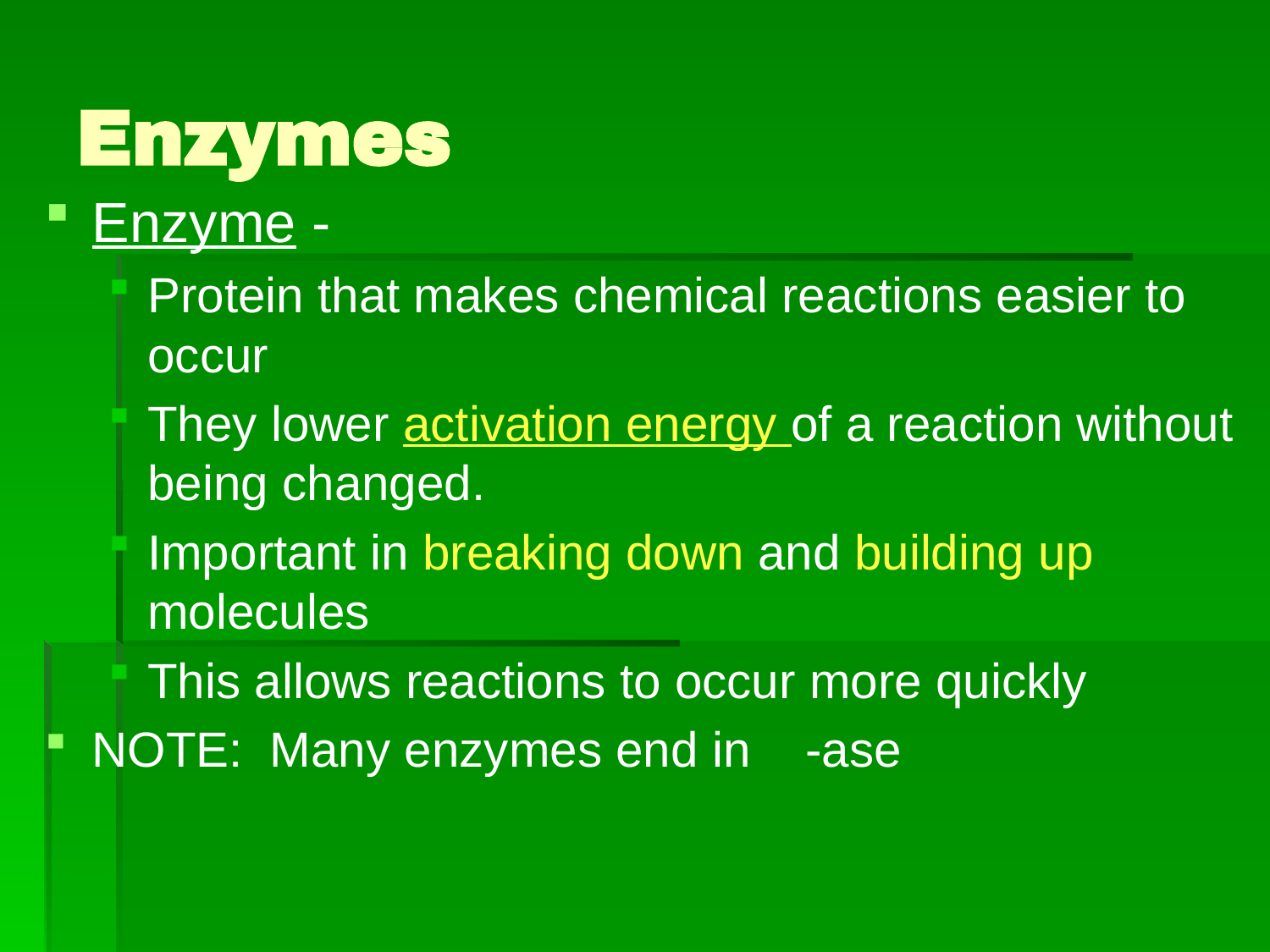

# Enzymes
Enzyme -
Protein that makes chemical reactions easier to occur
They lower activation energy of a reaction without being changed.
Important in breaking down and building up molecules
This allows reactions to occur more quickly
NOTE:  Many enzymes end in    -ase